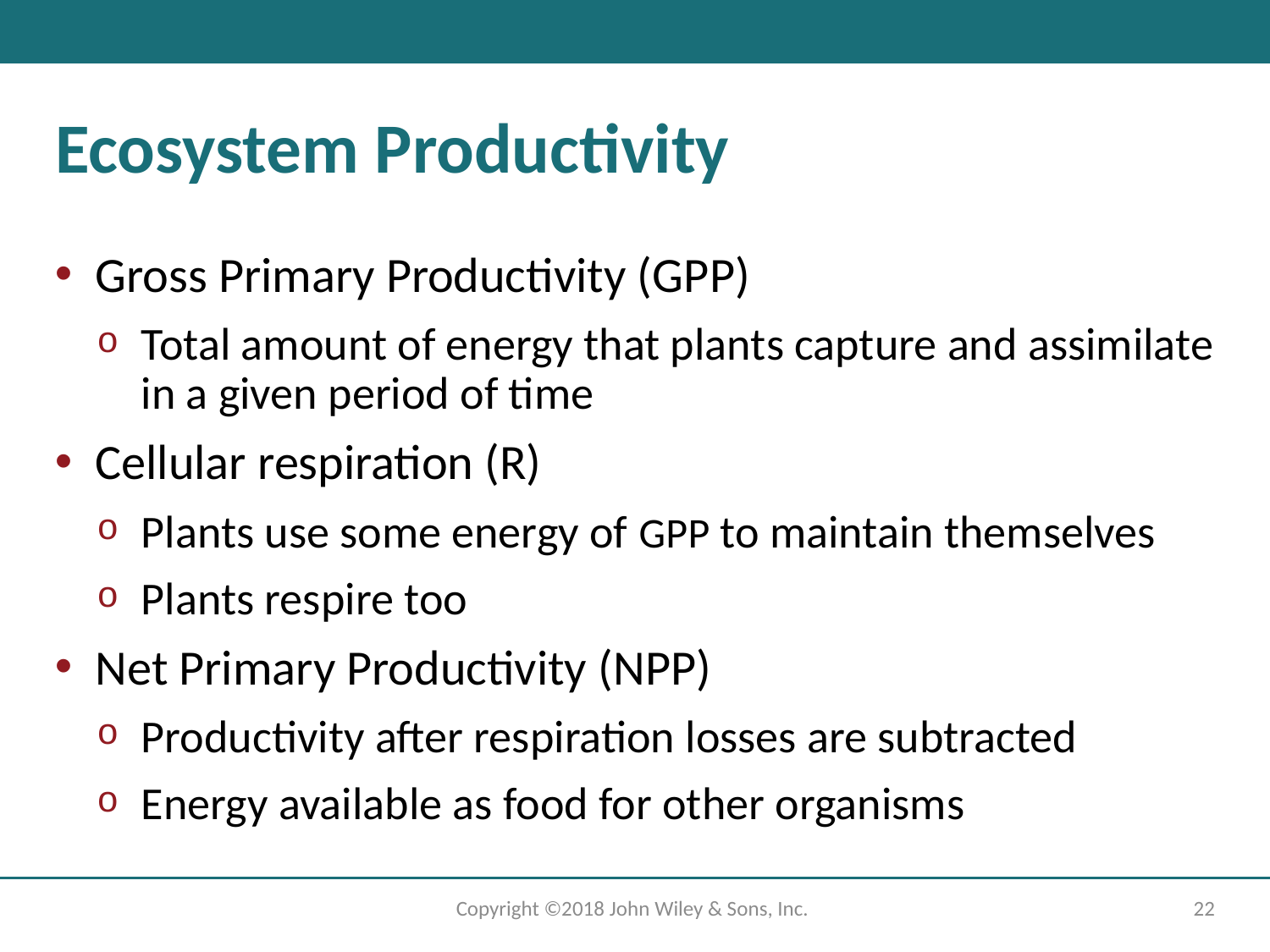

# Ecosystem Productivity
Gross Primary Productivity (G P P)
Total amount of energy that plants capture and assimilate in a given period of time
Cellular respiration (R)
Plants use some energy of G P P to maintain themselves
Plants respire too
Net Primary Productivity (N P P)
Productivity after respiration losses are subtracted
Energy available as food for other organisms
Copyright ©2018 John Wiley & Sons, Inc.
22